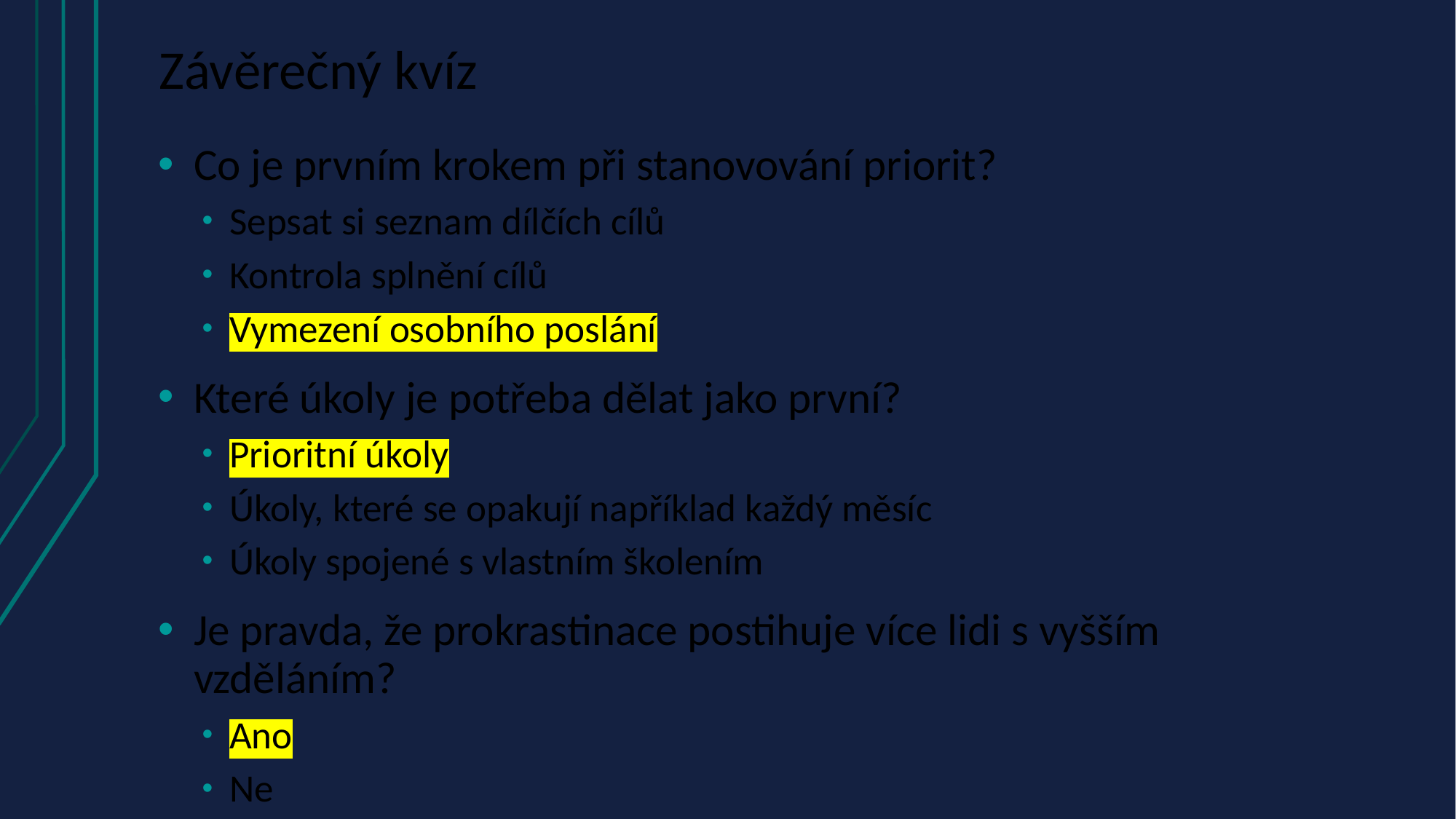

# Závěrečný kvíz
Co je prvním krokem při stanovování priorit?
Sepsat si seznam dílčích cílů
Kontrola splnění cílů
Vymezení osobního poslání
Které úkoly je potřeba dělat jako první?
Prioritní úkoly
Úkoly, které se opakují například každý měsíc
Úkoly spojené s vlastním školením
Je pravda, že prokrastinace postihuje více lidi s vyšším vzděláním?
Ano
Ne